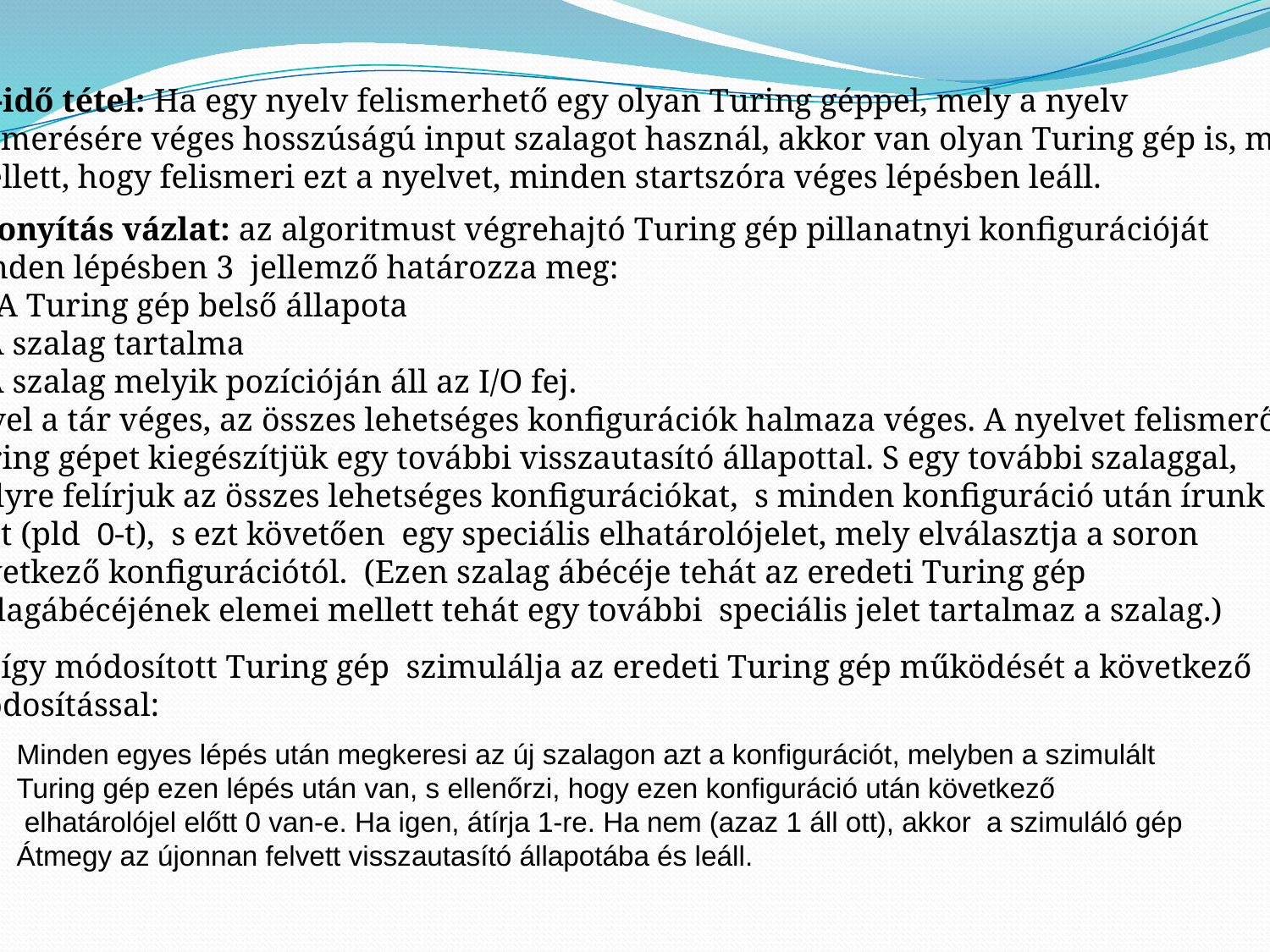

Tár-idő tétel: Ha egy nyelv felismerhető egy olyan Turing géppel, mely a nyelv
felismerésére véges hosszúságú input szalagot használ, akkor van olyan Turing gép is, mely
amellett, hogy felismeri ezt a nyelvet, minden startszóra véges lépésben leáll.
Bizonyítás vázlat: az algoritmust végrehajtó Turing gép pillanatnyi konfigurációját
minden lépésben 3  jellemző határozza meg:
A Turing gép belső állapota
2. A szalag tartalma
3. A szalag melyik pozícióján áll az I/O fej.
Mivel a tár véges, az összes lehetséges konfigurációk halmaza véges. A nyelvet felismerő
Turing gépet kiegészítjük egy további visszautasító állapottal. S egy további szalaggal,
melyre felírjuk az összes lehetséges konfigurációkat,  s minden konfiguráció után írunk egy
jelet (pld  0-t),  s ezt követően  egy speciális elhatárolójelet, mely elválasztja a soron
következő konfigurációtól.  (Ezen szalag ábécéje tehát az eredeti Turing gép
szalagábécéjének elemei mellett tehát egy további  speciális jelet tartalmaz a szalag.)
Az így módosított Turing gép  szimulálja az eredeti Turing gép működését a következő
módosítással:
Minden egyes lépés után megkeresi az új szalagon azt a konfigurációt, melyben a szimulált
Turing gép ezen lépés után van, s ellenőrzi, hogy ezen konfiguráció után következő
 elhatárolójel előtt 0 van-e. Ha igen, átírja 1-re. Ha nem (azaz 1 áll ott), akkor  a szimuláló gép
Átmegy az újonnan felvett visszautasító állapotába és leáll.